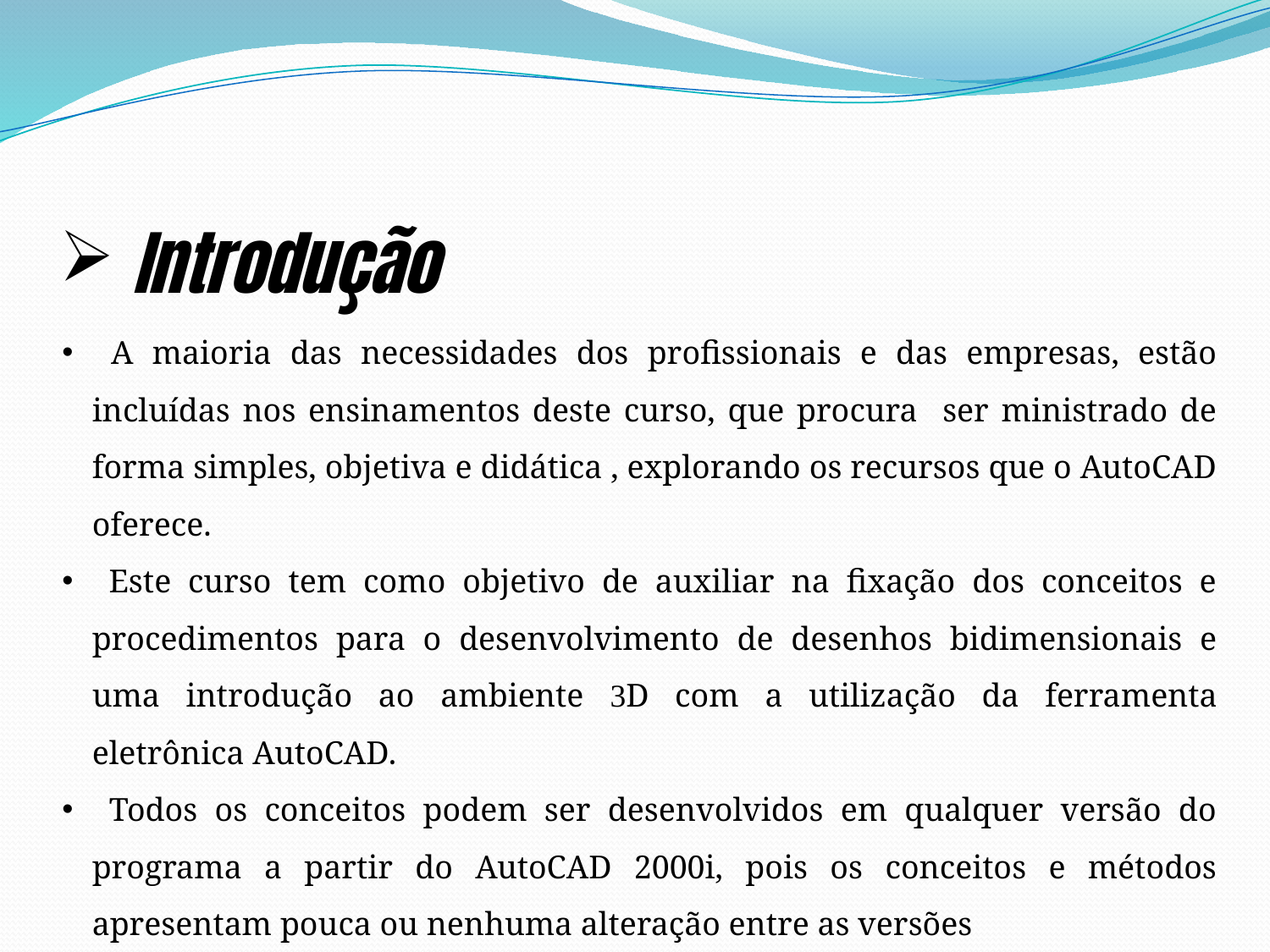

# Introdução
 A maioria das necessidades dos profissionais e das empresas, estão incluídas nos ensinamentos deste curso, que procura  ser ministrado de forma simples, objetiva e didática , explorando os recursos que o AutoCAD oferece.
 Este curso tem como objetivo de auxiliar na fixação dos conceitos e procedimentos para o desenvolvimento de desenhos bidimensionais e uma introdução ao ambiente 3D com a utilização da ferramenta eletrônica AutoCAD.
 Todos os conceitos podem ser desenvolvidos em qualquer versão do programa a partir do AutoCAD 2000i, pois os conceitos e métodos apresentam pouca ou nenhuma alteração entre as versões